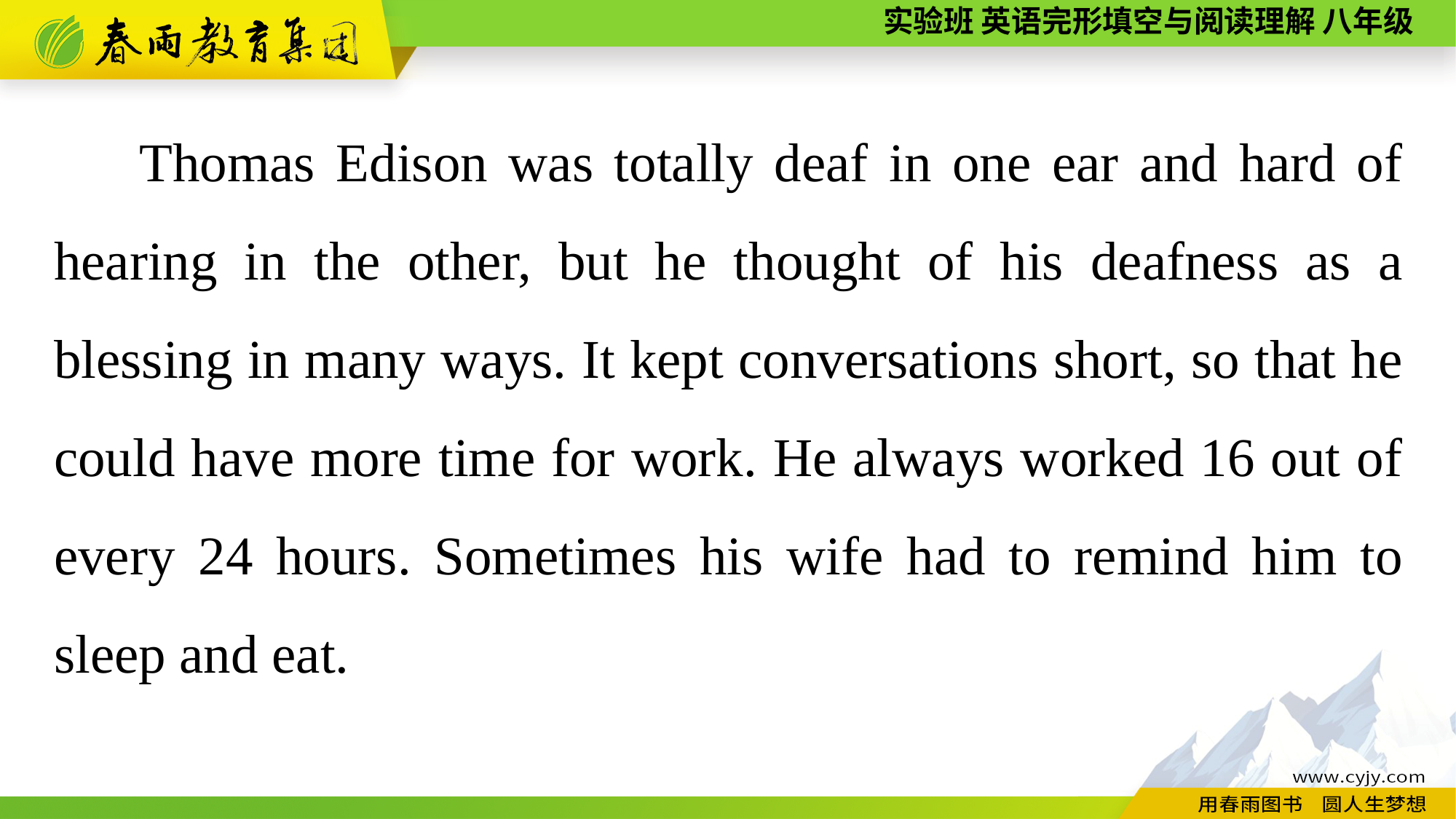

Thomas Edison was totally deaf in one ear and hard of hearing in the other, but he thought of his deafness as a blessing in many ways. It kept conversations short, so that he could have more time for work. He always worked 16 out of every 24 hours. Sometimes his wife had to remind him to sleep and eat.